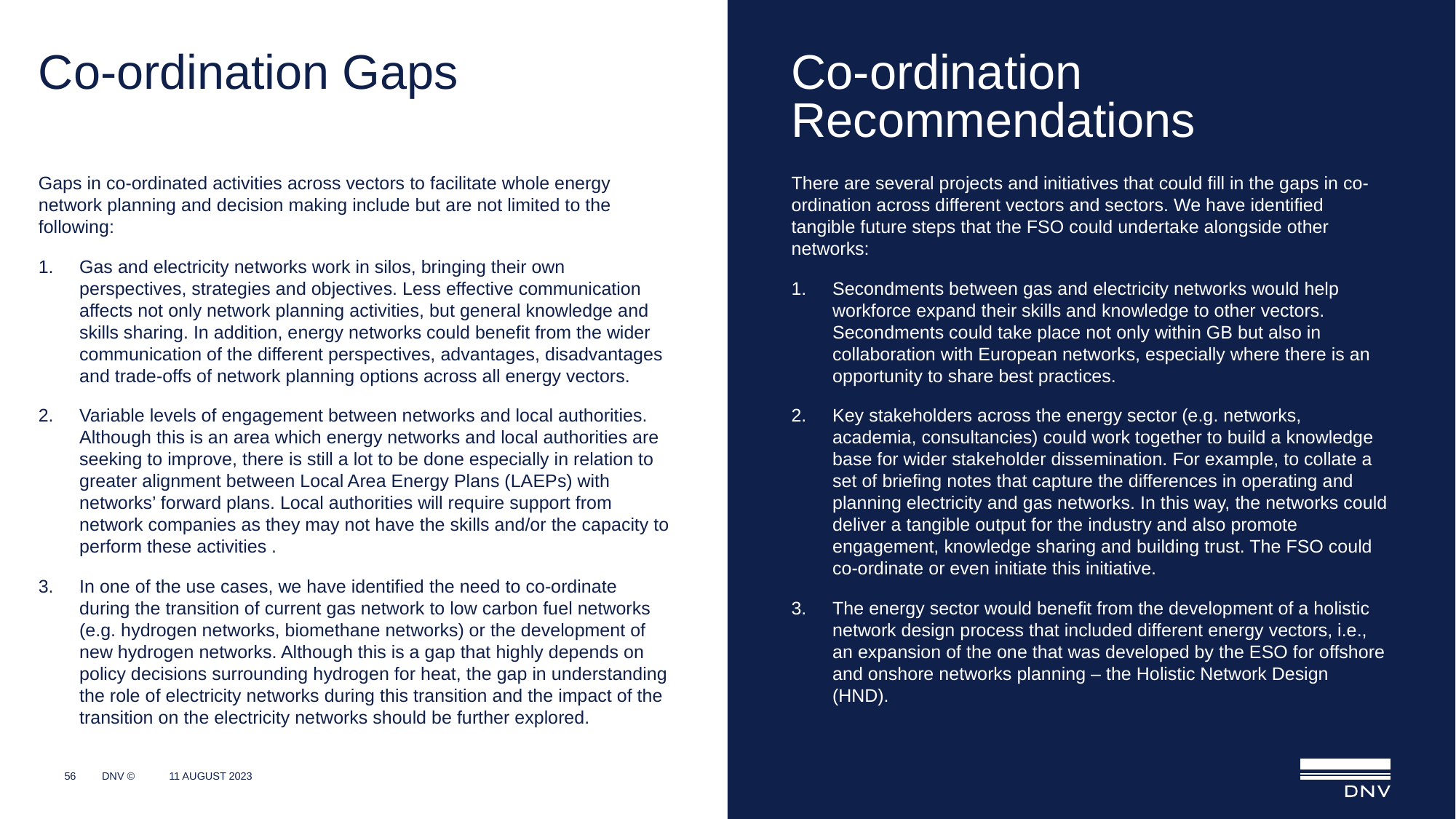

# Co-ordination Gaps
Co-ordination
Recommendations
There are several projects and initiatives that could fill in the gaps in co-ordination across different vectors and sectors. We have identified tangible future steps that the FSO could undertake alongside other networks:
Secondments between gas and electricity networks would help workforce expand their skills and knowledge to other vectors. Secondments could take place not only within GB but also in collaboration with European networks, especially where there is an opportunity to share best practices.
Key stakeholders across the energy sector (e.g. networks, academia, consultancies) could work together to build a knowledge base for wider stakeholder dissemination. For example, to collate a set of briefing notes that capture the differences in operating and planning electricity and gas networks. In this way, the networks could deliver a tangible output for the industry and also promote engagement, knowledge sharing and building trust. The FSO could co-ordinate or even initiate this initiative.
The energy sector would benefit from the development of a holistic network design process that included different energy vectors, i.e., an expansion of the one that was developed by the ESO for offshore and onshore networks planning – the Holistic Network Design (HND).
Gaps in co-ordinated activities across vectors to facilitate whole energy network planning and decision making include but are not limited to the following:
Gas and electricity networks work in silos, bringing their own perspectives, strategies and objectives. Less effective communication affects not only network planning activities, but general knowledge and skills sharing. In addition, energy networks could benefit from the wider communication of the different perspectives, advantages, disadvantages and trade-offs of network planning options across all energy vectors.
Variable levels of engagement between networks and local authorities. Although this is an area which energy networks and local authorities are seeking to improve, there is still a lot to be done especially in relation to greater alignment between Local Area Energy Plans (LAEPs) with networks’ forward plans. Local authorities will require support from network companies as they may not have the skills and/or the capacity to perform these activities .
In one of the use cases, we have identified the need to co-ordinate during the transition of current gas network to low carbon fuel networks (e.g. hydrogen networks, biomethane networks) or the development of new hydrogen networks. Although this is a gap that highly depends on policy decisions surrounding hydrogen for heat, the gap in understanding the role of electricity networks during this transition and the impact of the transition on the electricity networks should be further explored.

56